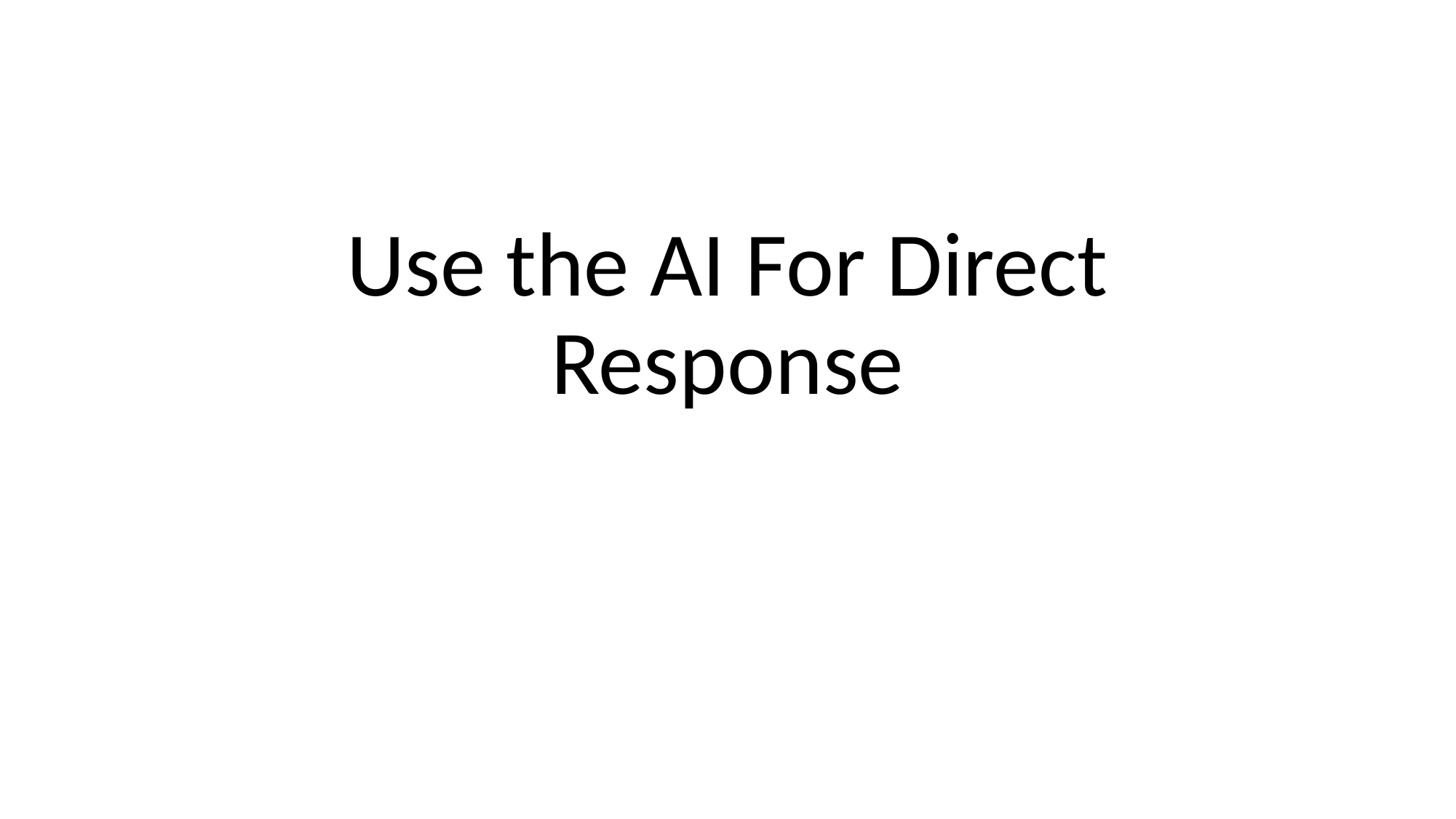

# Use the AI For Direct Response